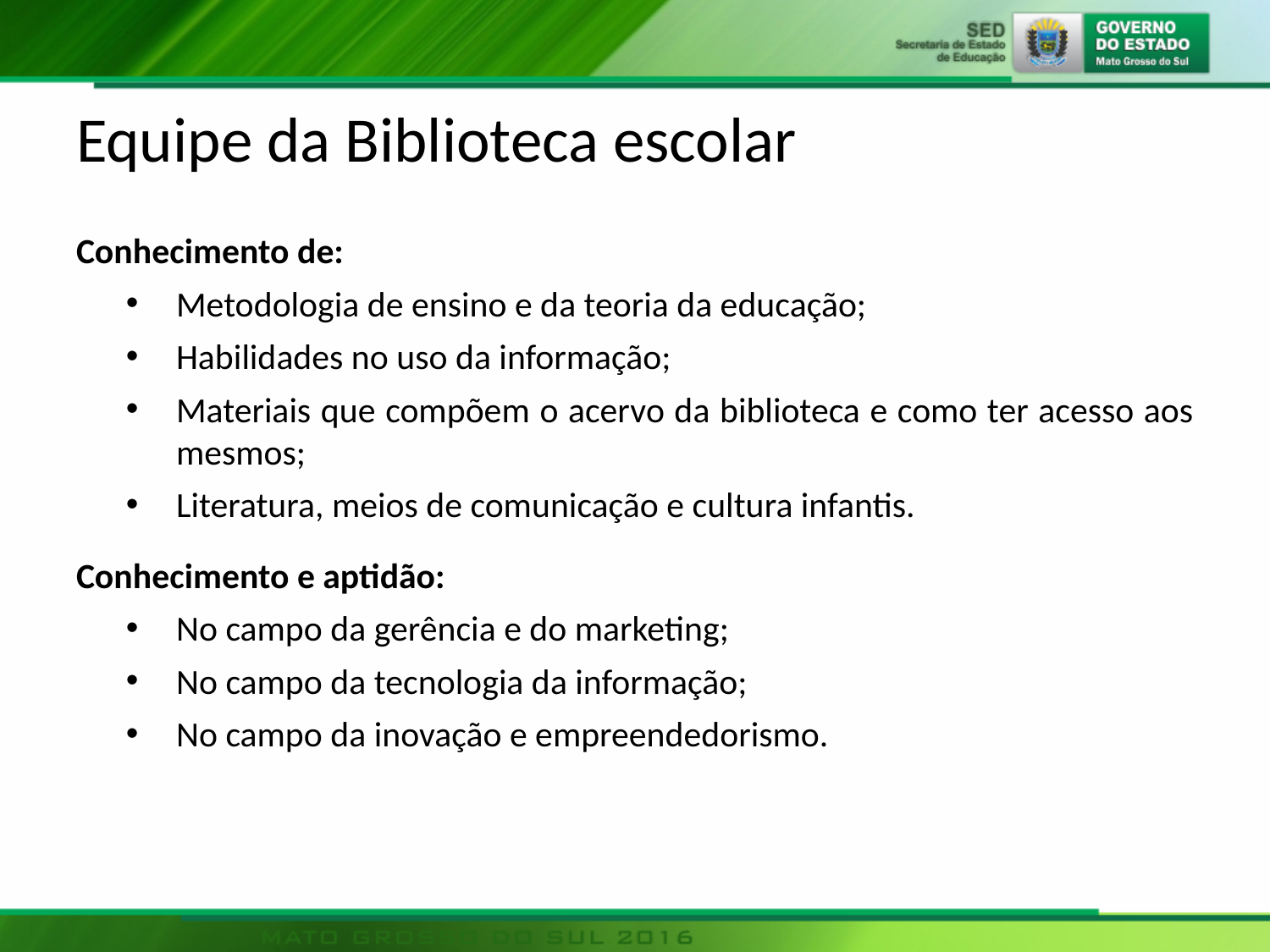

# Equipe da Biblioteca escolar
Conhecimento de:
Metodologia de ensino e da teoria da educação;
Habilidades no uso da informação;
Materiais que compõem o acervo da biblioteca e como ter acesso aos mesmos;
Literatura, meios de comunicação e cultura infantis.

Conhecimento e aptidão:
No campo da gerência e do marketing;
No campo da tecnologia da informação;
No campo da inovação e empreendedorismo.